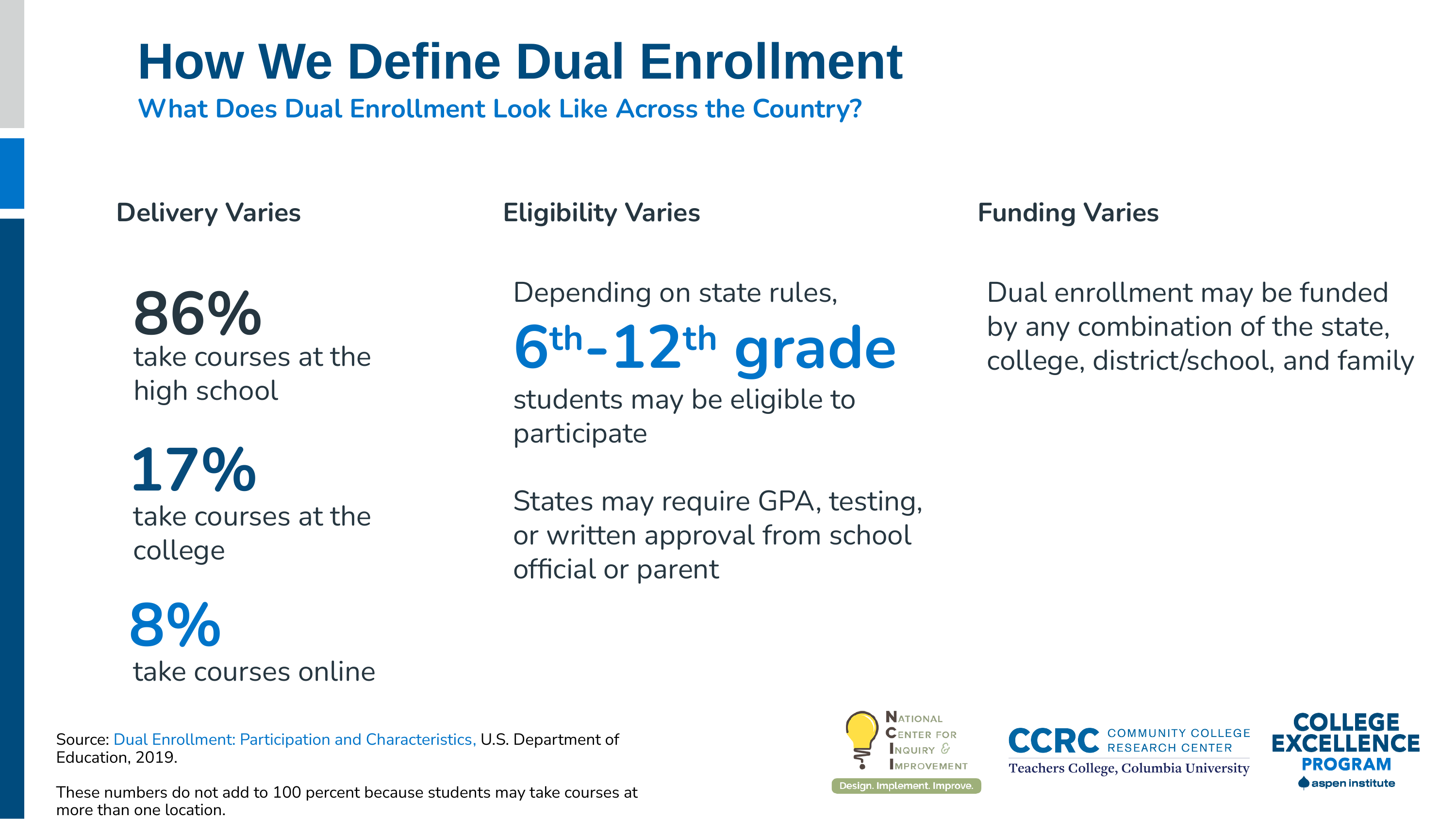

How We Define Dual Enrollment

What Does Dual Enrollment Look Like Across the Country?

Delivery Varies
Eligibility Varies
Funding Varies
86%
Depending on state rules,
6th-12th grade
students may be eligible to participate

States may require GPA, testing, or written approval from school official or parent

Dual enrollment may be funded by any combination of the state, college, district/school, and family
take courses at the high school
17%
take courses at the college
8%
take courses online
Source: Dual Enrollment: Participation and Characteristics, U.S. Department of Education, 2019.
These numbers do not add to 100 percent because students may take courses at more than one location.